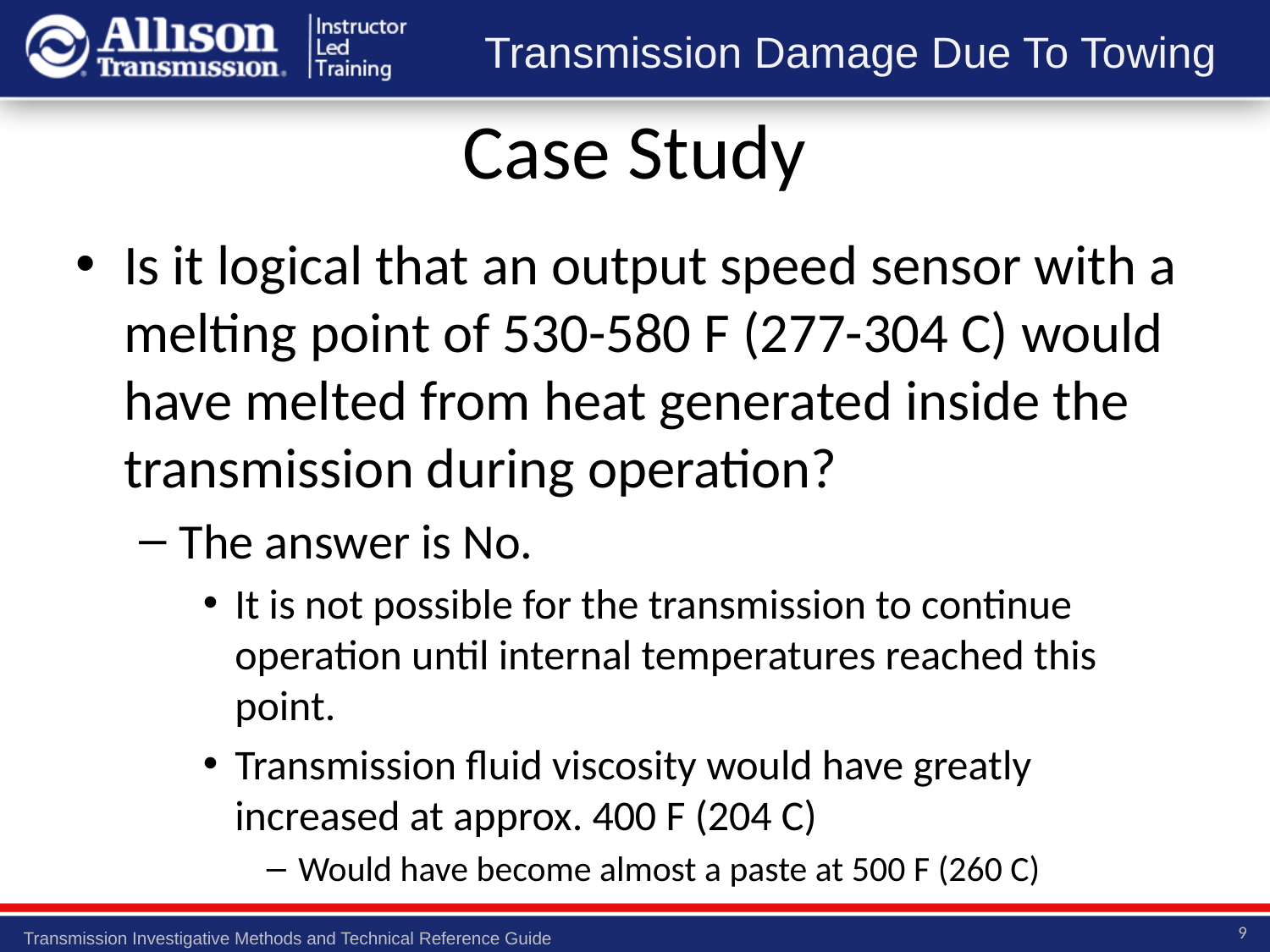

Case Study
Is it logical that an output speed sensor with a melting point of 530-580 F (277-304 C) would have melted from heat generated inside the transmission during operation?
The answer is No.
It is not possible for the transmission to continue operation until internal temperatures reached this point.
Transmission fluid viscosity would have greatly increased at approx. 400 F (204 C)
Would have become almost a paste at 500 F (260 C)
9